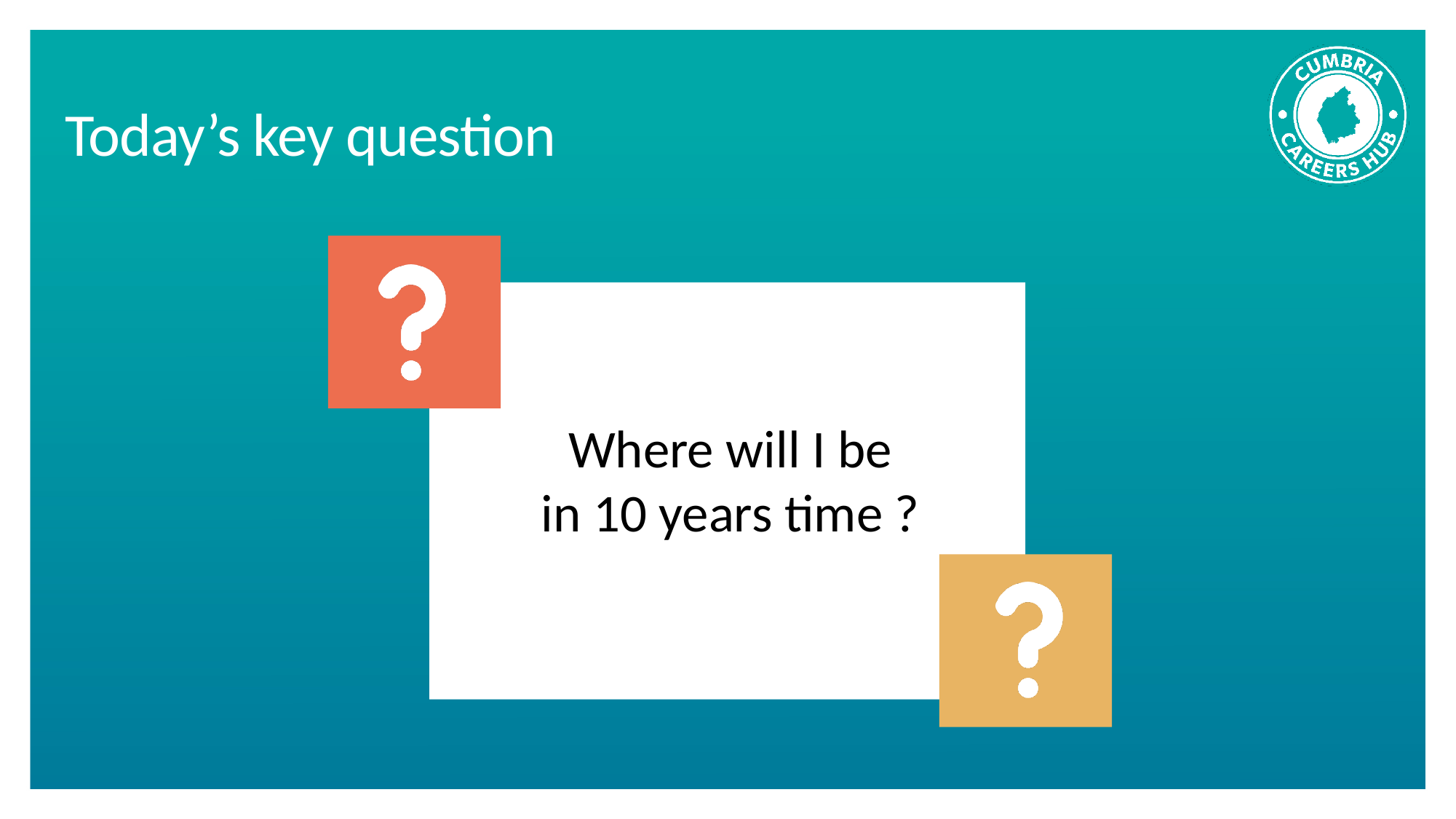

# Today’s key question
 Where will I be
in 10 years time ?